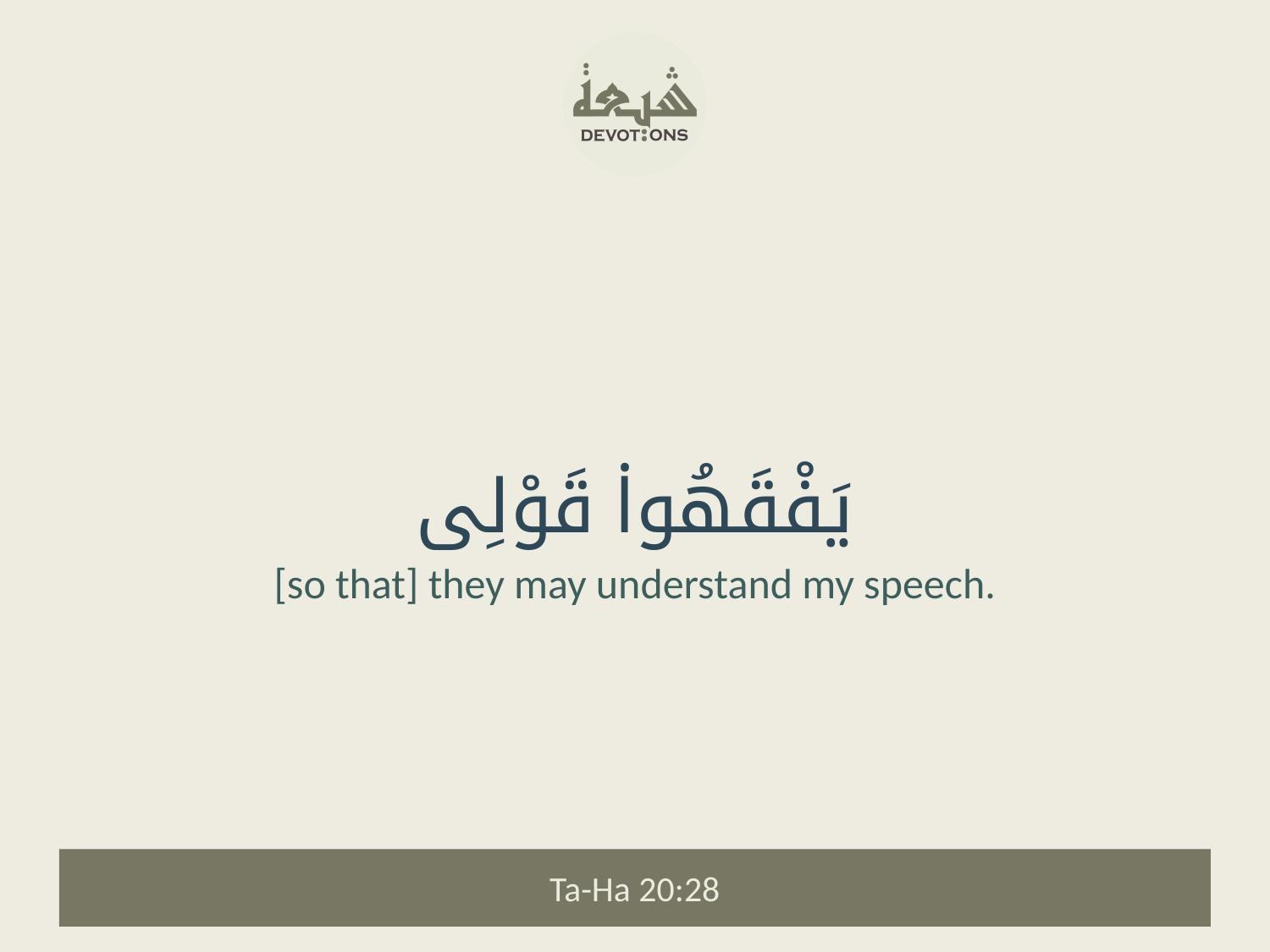

يَفْقَهُوا۟ قَوْلِى
[so that] they may understand my speech.
Ta-Ha 20:28